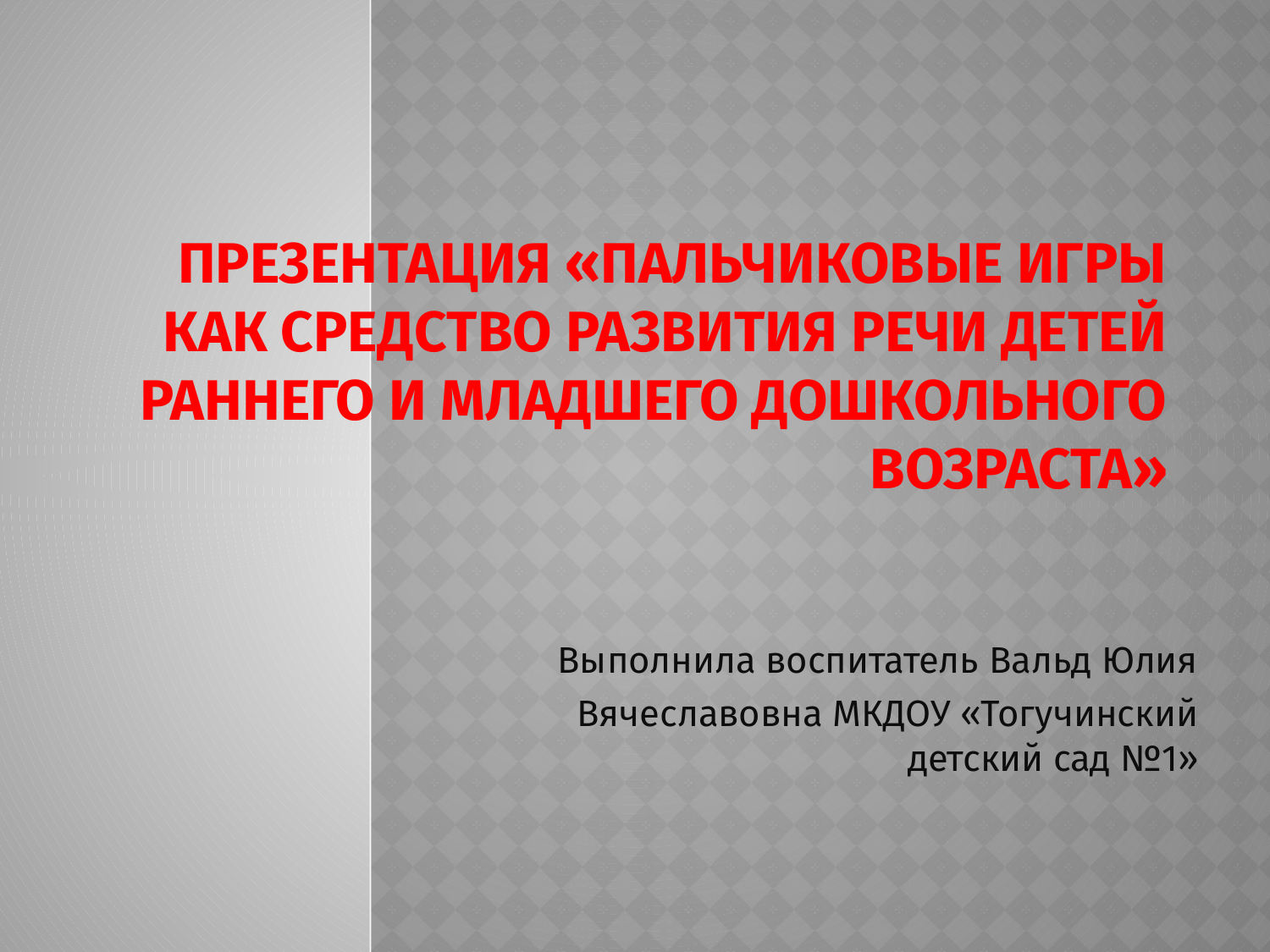

# Презентация «Пальчиковые игры как средство развития речи детей раннего и младшего дошкольного возраста»
Выполнила воспитатель Вальд Юлия
Вячеславовна МКДОУ «Тогучинский детский сад №1»